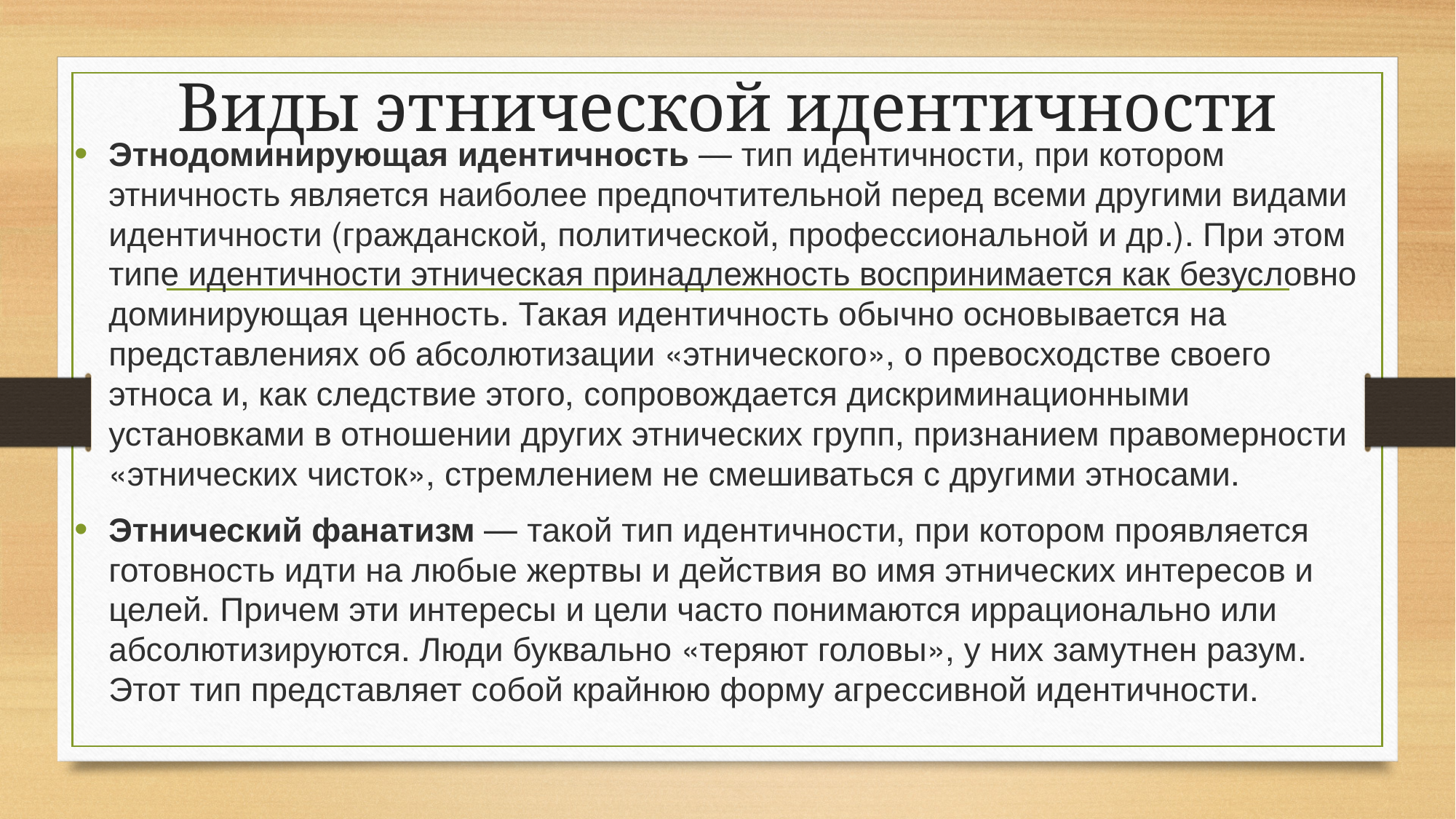

# Виды этнической идентичности
Этнодоминирующая идентичность — тип идентичности, при котором этничность является наиболее предпочтительной перед всеми другими видами идентичности (гражданской, политической, профессиональной и др.). При этом типе идентичности этническая принадлежность воспринимается как безусловно доминирующая ценность. Такая идентичность обычно основывается на представлениях об абсолютизации «этнического», о превосходстве своего этноса и, как следствие этого, сопровождается дискриминационными установками в отношении других этнических групп, признанием правомерности «этнических чисток», стремлением не смешиваться с другими этносами.
Этнический фанатизм — такой тип идентичности, при котором проявляется готовность идти на любые жертвы и действия во имя этнических интересов и целей. Причем эти интересы и цели часто понимаются иррационально или абсолютизируются. Люди буквально «теряют головы», у них замутнен разум. Этот тип представляет собой крайнюю форму агрессивной идентичности.